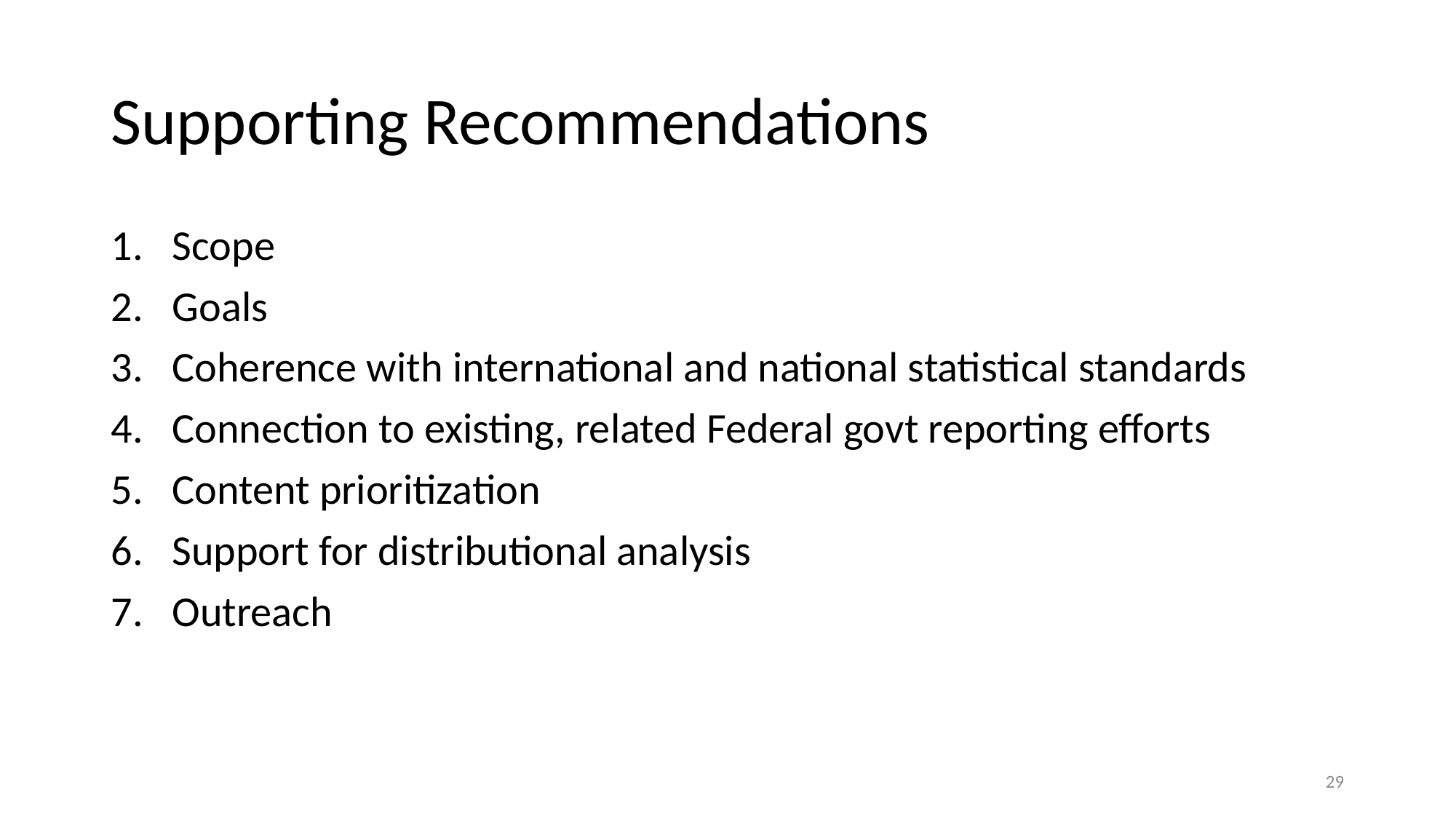

# Supporting Recommendations
Scope
Goals
Coherence with international and national statistical standards
Connection to existing, related Federal govt reporting efforts
Content prioritization
Support for distributional analysis
Outreach
29